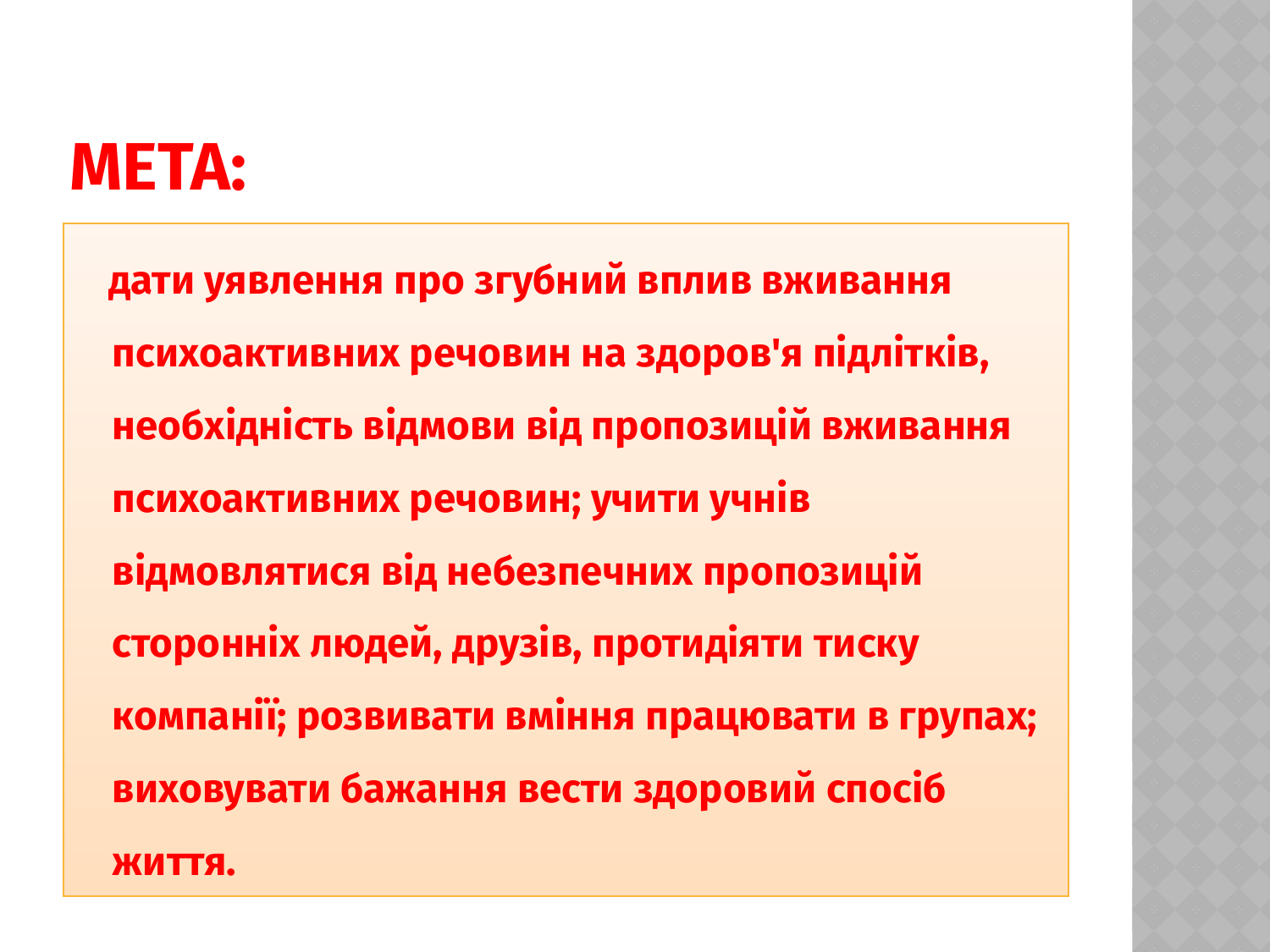

# Мета:
   дати уявлення про згубний вплив вживання психоактивних речовин на здоров'я підлітків, необхідність відмови від пропозицій вживання психоактивних речовин; учити учнів відмовлятися від небезпечних пропозицій сторонніх людей, друзів, протидіяти тиску компанії; розвивати вміння працювати в групах; виховувати бажання вести здоровий спосіб життя.